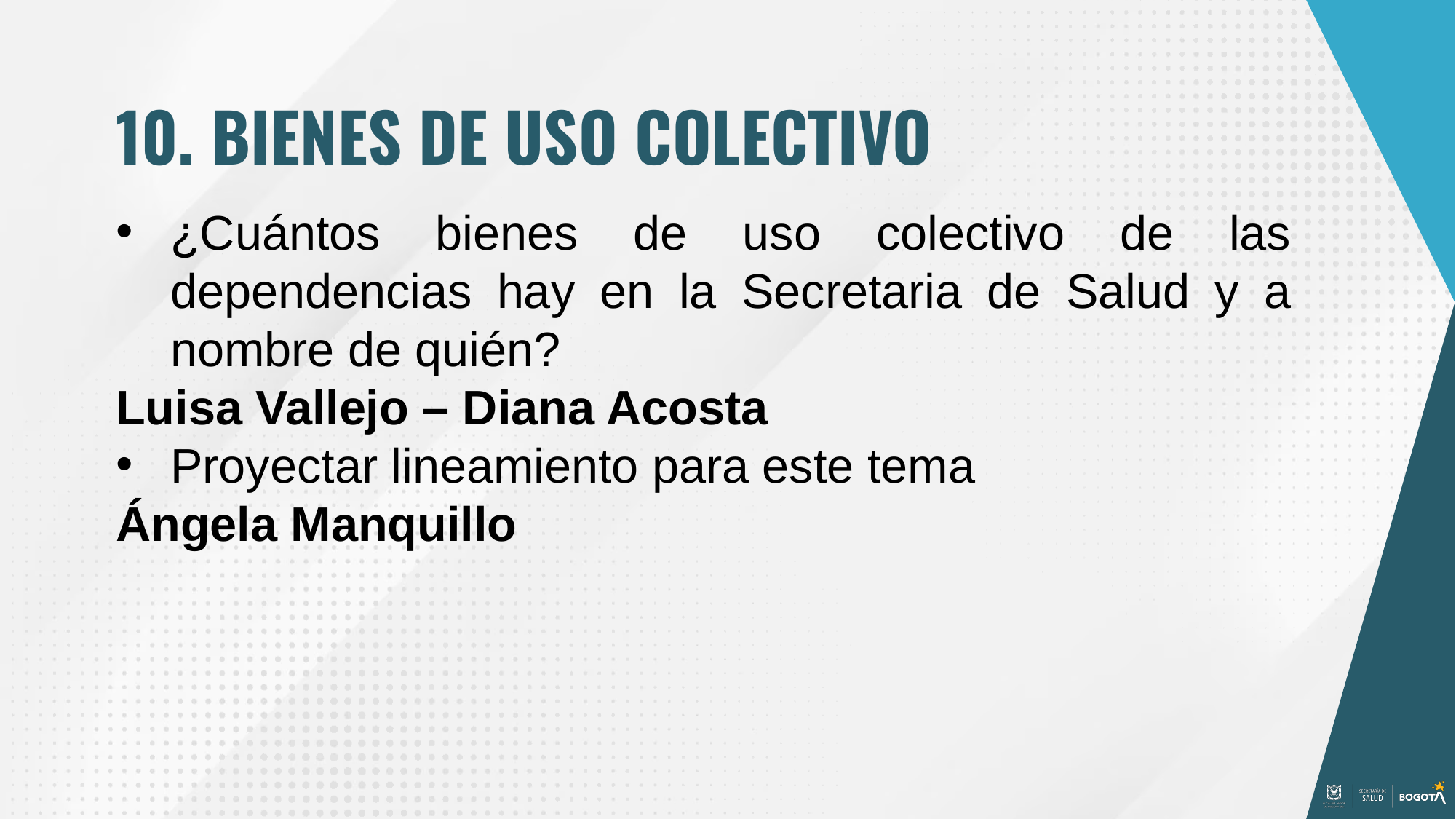

10. BIENES DE USO COLECTIVO
¿Cuántos bienes de uso colectivo de las dependencias hay en la Secretaria de Salud y a nombre de quién?
Luisa Vallejo – Diana Acosta
Proyectar lineamiento para este tema
Ángela Manquillo